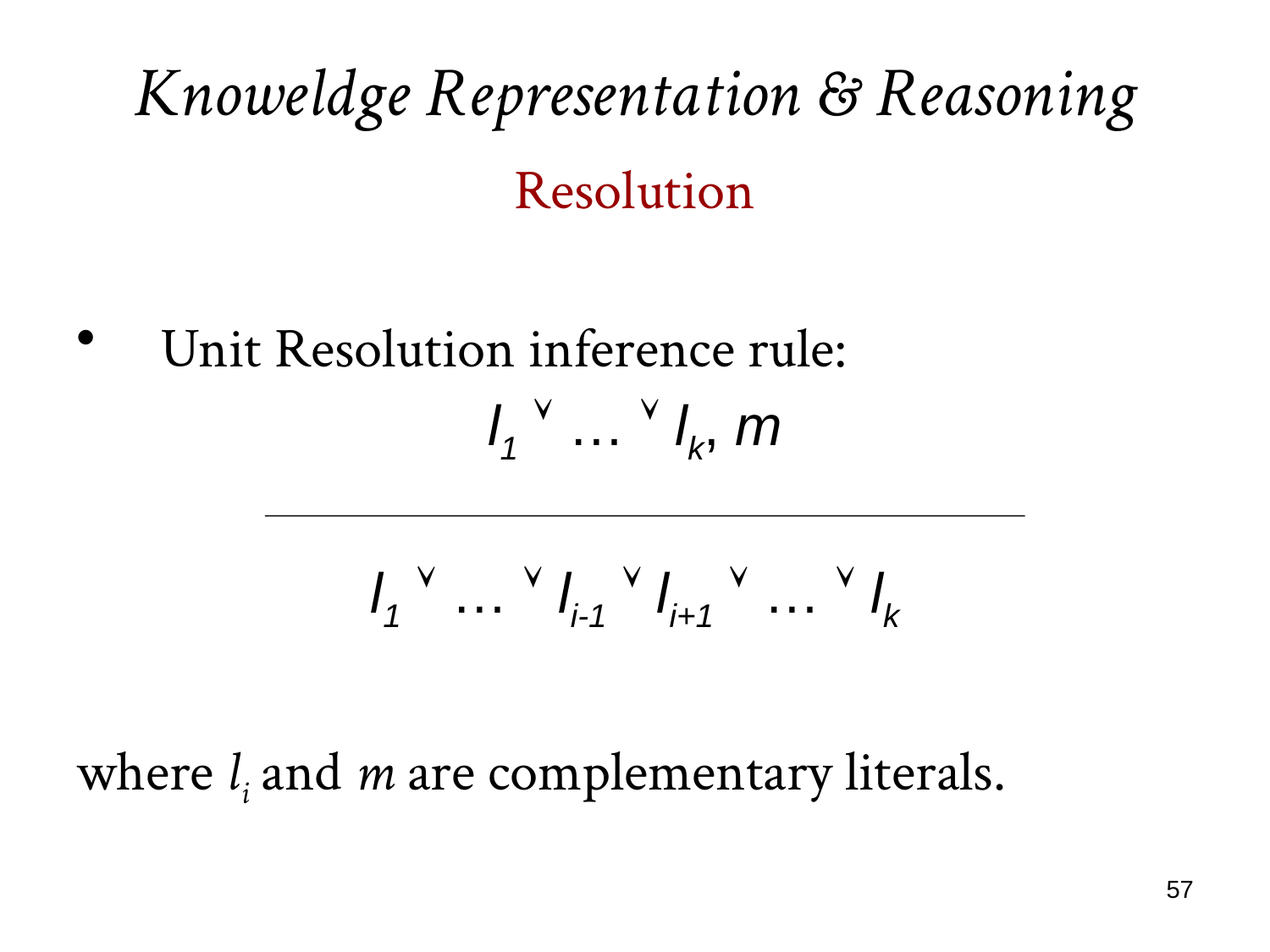

# Knoweldge Representation & Reasoning
Resolution

Unit Resolution inference rule:
l1 ∨ … ∨ lk, m

l1 ∨ … ∨ li-1 ∨ li+1 ∨ … ∨ lk

where li and m are complementary literals.

57